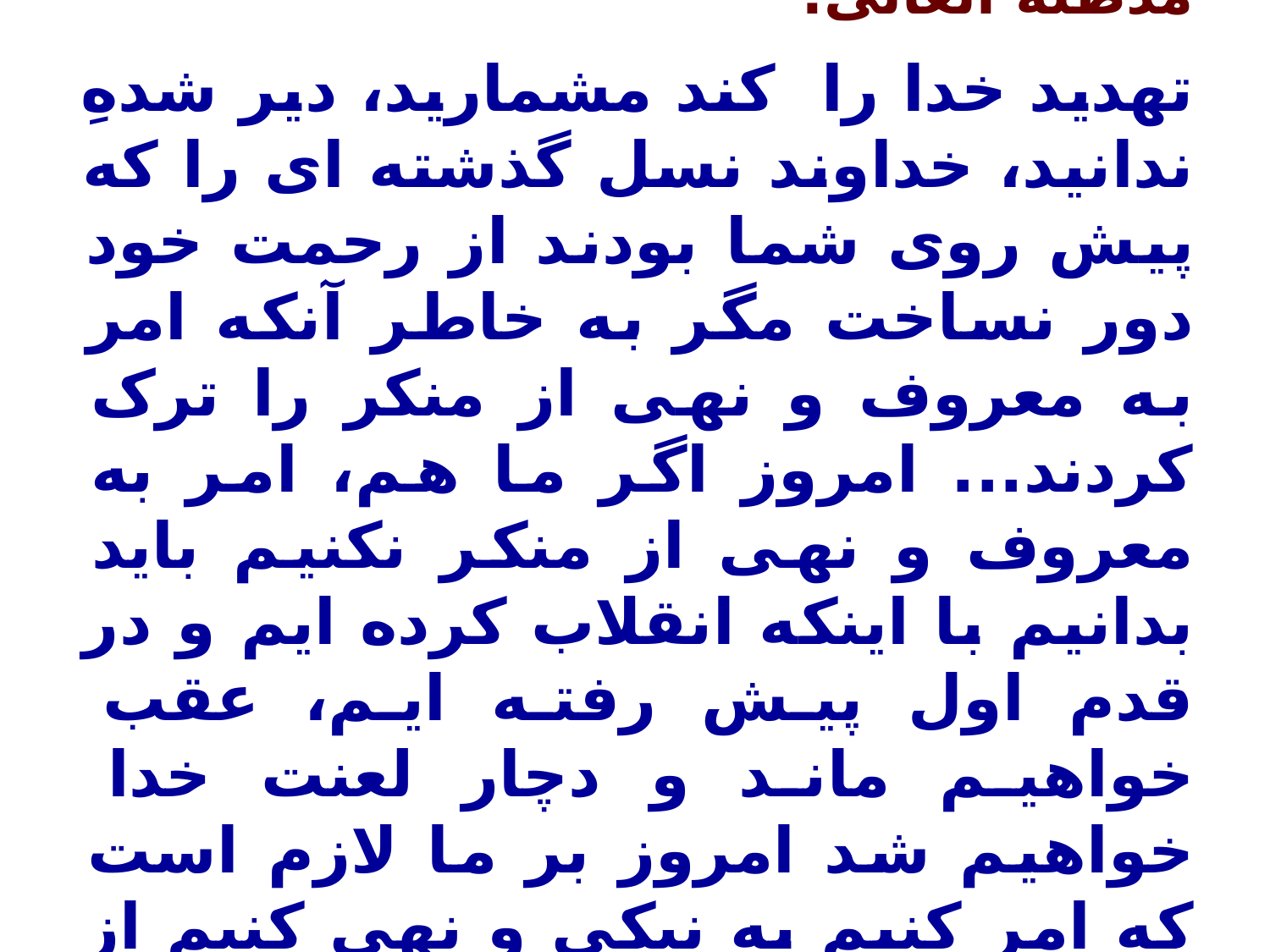

مقام معظم رهبری امام خامنه ای مدظله العالی:

تهدید خدا را  کند مشمارید، دیر شدهِ ندانید، خداوند نسل گذشته ای را که پیش روی شما بودند از رحمت خود دور نساخت مگر به خاطر آنکه امر به معروف و نهی از منکر را ترک کردند... امروز اگر ما هم، امر به معروف و نهی از منکر نکنیم باید بدانیم با اینکه انقلاب کرده ایم و در قدم اول پیش رفته ایم، عقب خواهیم ماند و دچار لعنت خدا خواهیم شد امروز بر ما لازم است که امر کنیم به نیکی و نهی کنیم از بدی. 59/2/5